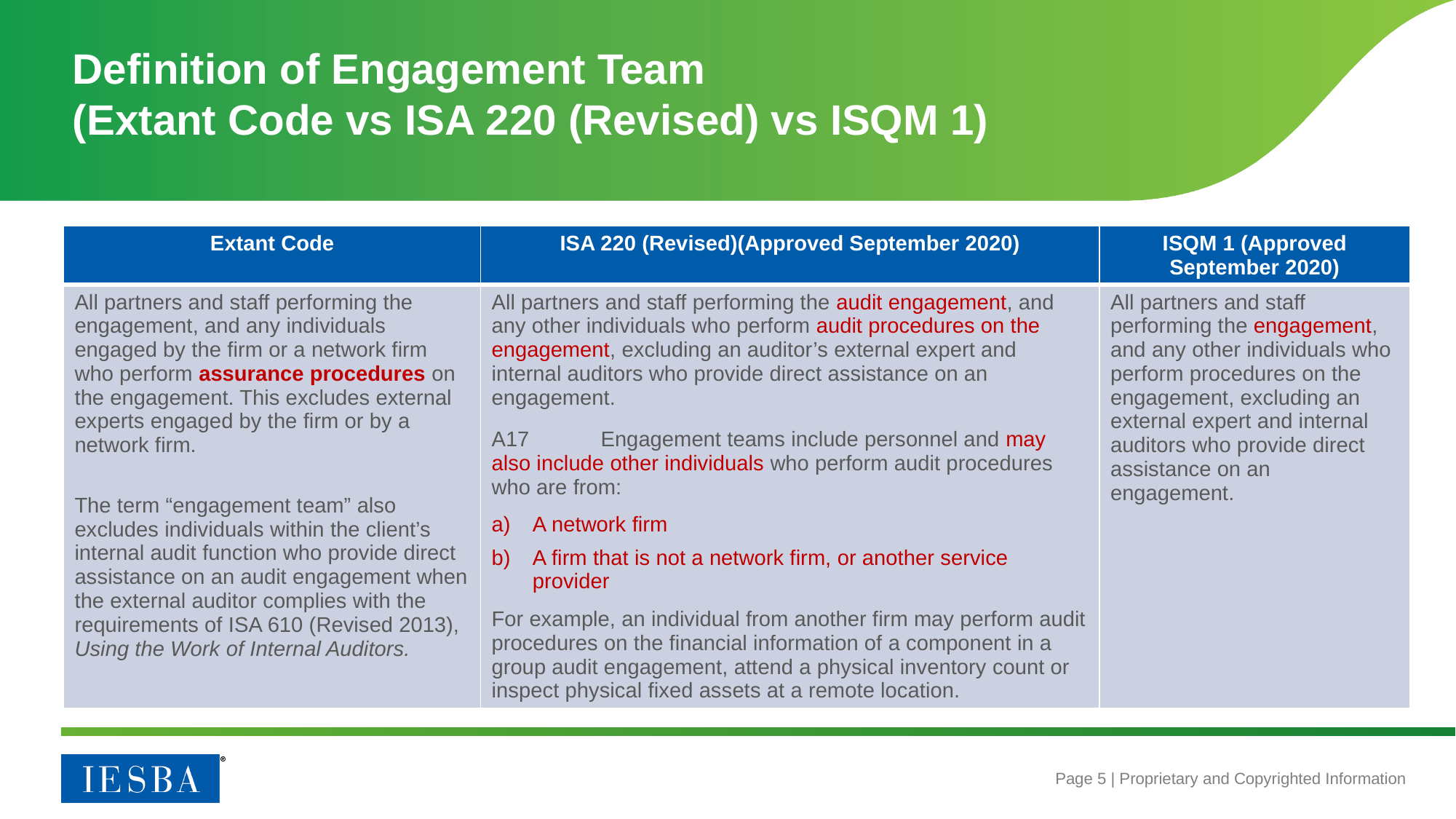

# Definition of Engagement Team (Extant Code vs ISA 220 (Revised) vs ISQM 1)
| Extant Code | ISA 220 (Revised)(Approved September 2020) | ISQM 1 (Approved September 2020) |
| --- | --- | --- |
| All partners and staff performing the engagement, and any individuals engaged by the firm or a network firm who perform assurance procedures on the engagement. This excludes external experts engaged by the firm or by a network firm. The term “engagement team” also excludes individuals within the client’s internal audit function who provide direct assistance on an audit engagement when the external auditor complies with the requirements of ISA 610 (Revised 2013), Using the Work of Internal Auditors. | All partners and staff performing the audit engagement, and any other individuals who perform audit procedures on the engagement, excluding an auditor’s external expert and internal auditors who provide direct assistance on an engagement. A17 Engagement teams include personnel and may also include other individuals who perform audit procedures who are from: A network firm A firm that is not a network firm, or another service provider For example, an individual from another firm may perform audit procedures on the financial information of a component in a group audit engagement, attend a physical inventory count or inspect physical fixed assets at a remote location. | All partners and staff performing the engagement, and any other individuals who perform procedures on the engagement, excluding an external expert and internal auditors who provide direct assistance on an engagement. |